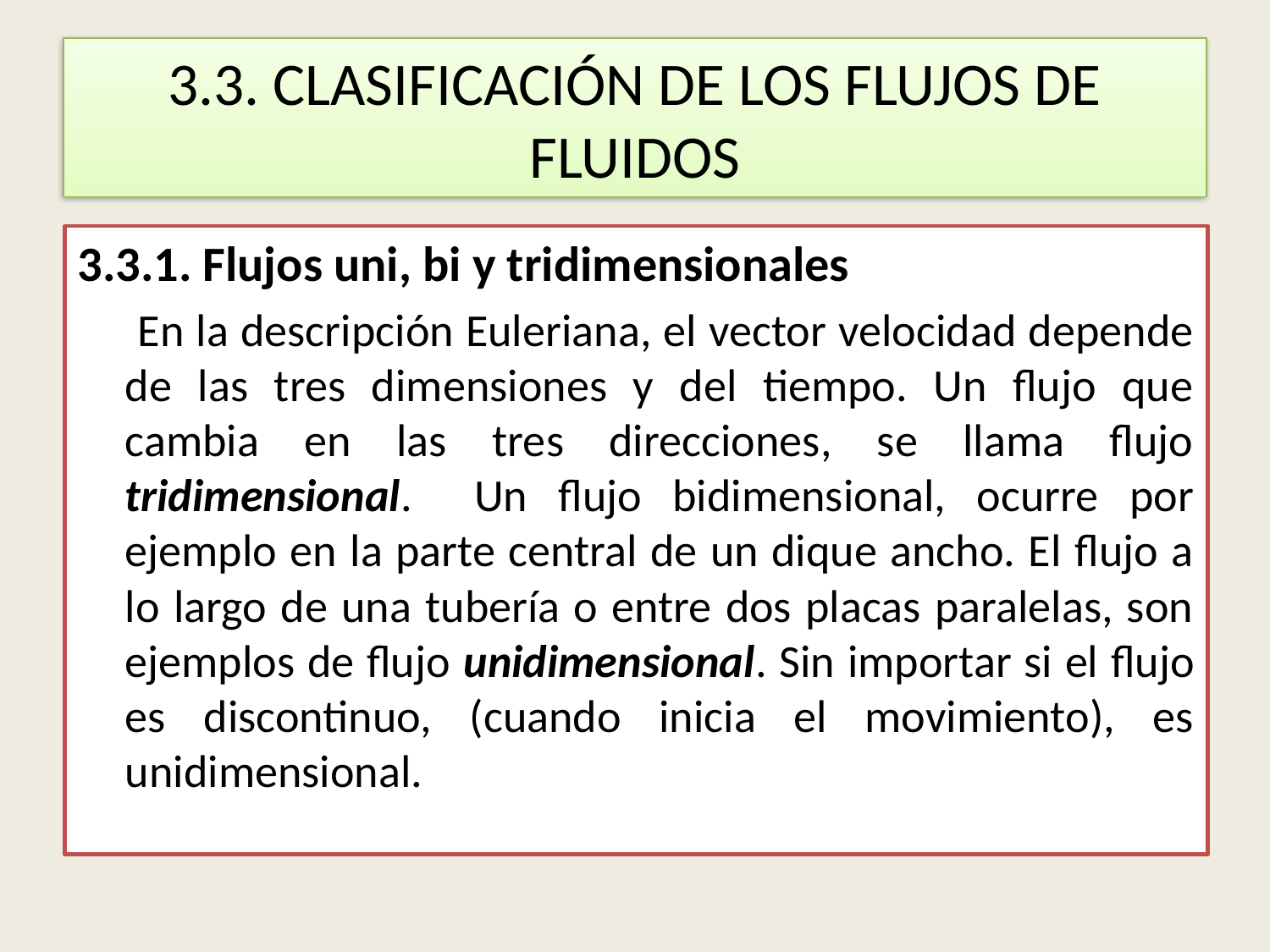

# 3.3. CLASIFICACIÓN DE LOS FLUJOS DE FLUIDOS
3.3.1. Flujos uni, bi y tridimensionales
     En la descripción Euleriana, el vector velocidad depende de las tres dimensiones y del tiempo. Un flujo que cambia en las tres direcciones, se llama flujo tridimensional.  Un flujo bidimensional, ocurre por ejemplo en la parte central de un dique ancho. El flujo a lo largo de una tubería o entre dos placas paralelas, son ejemplos de flujo unidimensional. Sin importar si el flujo es discontinuo, (cuando inicia el movimiento), es unidimensional.